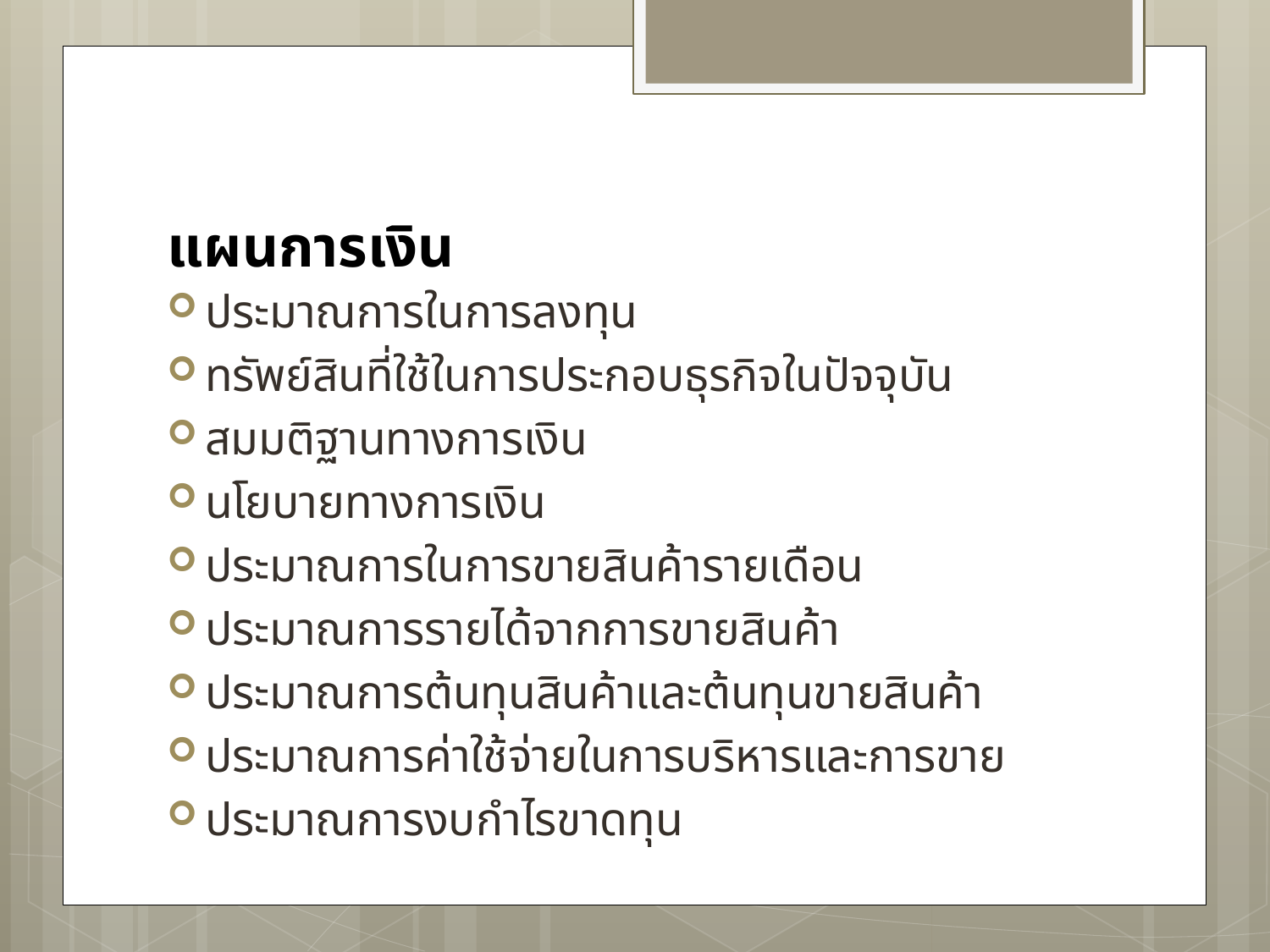

# แผนการเงิน
ประมาณการในการลงทุน
ทรัพย์สินที่ใช้ในการประกอบธุรกิจในปัจจุบัน
สมมติฐานทางการเงิน
นโยบายทางการเงิน
ประมาณการในการขายสินค้ารายเดือน
ประมาณการรายได้จากการขายสินค้า
ประมาณการต้นทุนสินค้าและต้นทุนขายสินค้า
ประมาณการค่าใช้จ่ายในการบริหารและการขาย
ประมาณการงบกำไรขาดทุน